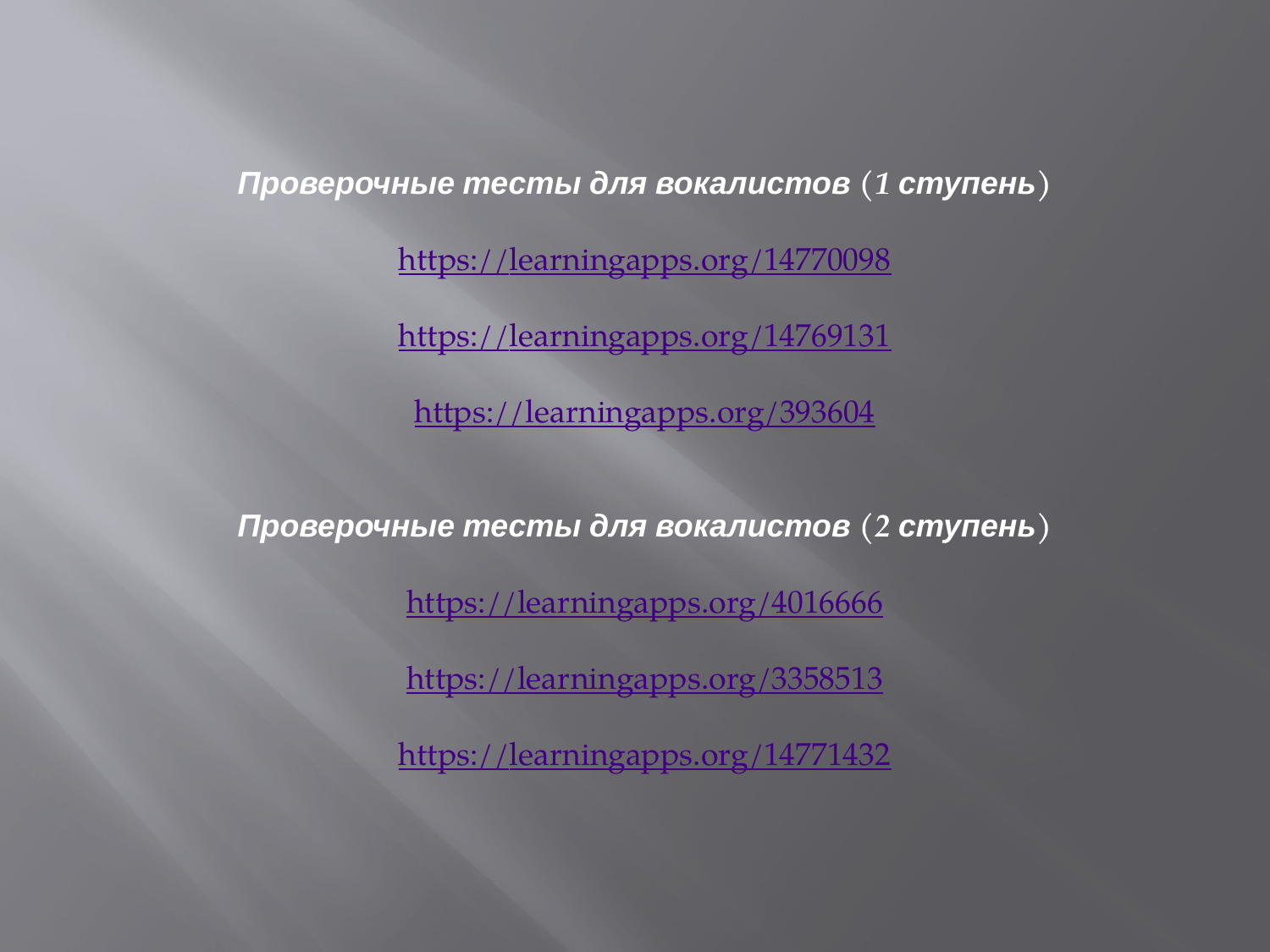

Проверочные тесты для вокалистов (1 ступень)

https://learningapps.org/14770098

https://learningapps.org/14769131

https://learningapps.org/393604

Проверочные тесты для вокалистов (2 ступень)

https://learningapps.org/4016666

https://learningapps.org/3358513

https://learningapps.org/14771432